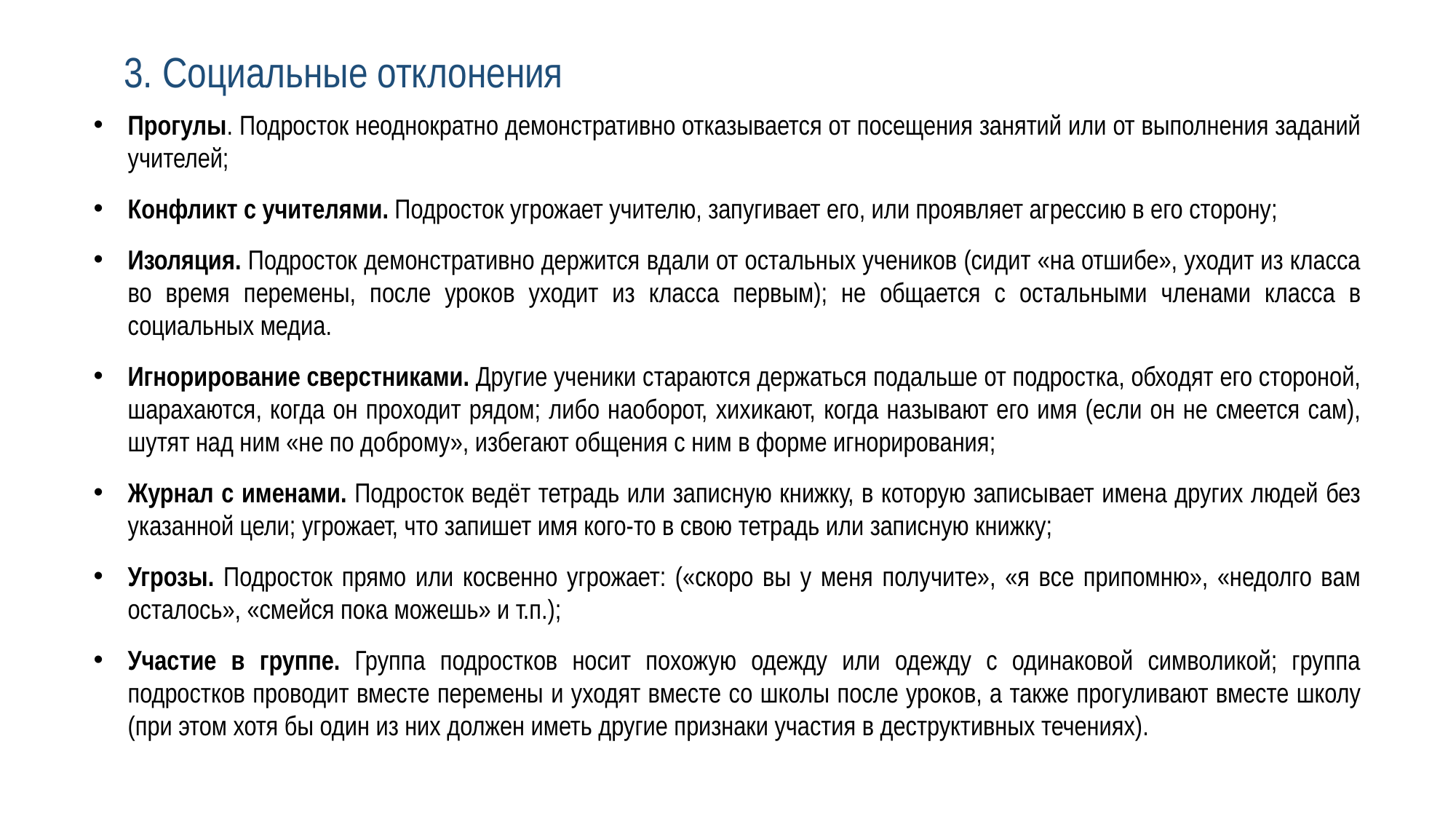

3. Социальные отклонения
Прогулы. Подросток неоднократно демонстративно отказывается от посещения занятий или от выполнения заданий учителей;
Конфликт с учителями. Подросток угрожает учителю, запугивает его, или проявляет агрессию в его сторону;
Изоляция. Подросток демонстративно держится вдали от остальных учеников (сидит «на отшибе», уходит из класса во время перемены, после уроков уходит из класса первым); не общается с остальными членами класса в социальных медиа.
Игнорирование сверстниками. Другие ученики стараются держаться подальше от подростка, обходят его стороной, шарахаются, когда он проходит рядом; либо наоборот, хихикают, когда называют его имя (если он не смеется сам), шутят над ним «не по доброму», избегают общения с ним в форме игнорирования;
Журнал с именами. Подросток ведёт тетрадь или записную книжку, в которую записывает имена других людей без указанной цели; угрожает, что запишет имя кого-то в свою тетрадь или записную книжку;
Угрозы. Подросток прямо или косвенно угрожает: («скоро вы у меня получите», «я все припомню», «недолго вам осталось», «смейся пока можешь» и т.п.);
Участие в группе. Группа подростков носит похожую одежду или одежду с одинаковой символикой; группа подростков проводит вместе перемены и уходят вместе со школы после уроков, а также прогуливают вместе школу (при этом хотя бы один из них должен иметь другие признаки участия в деструктивных течениях).